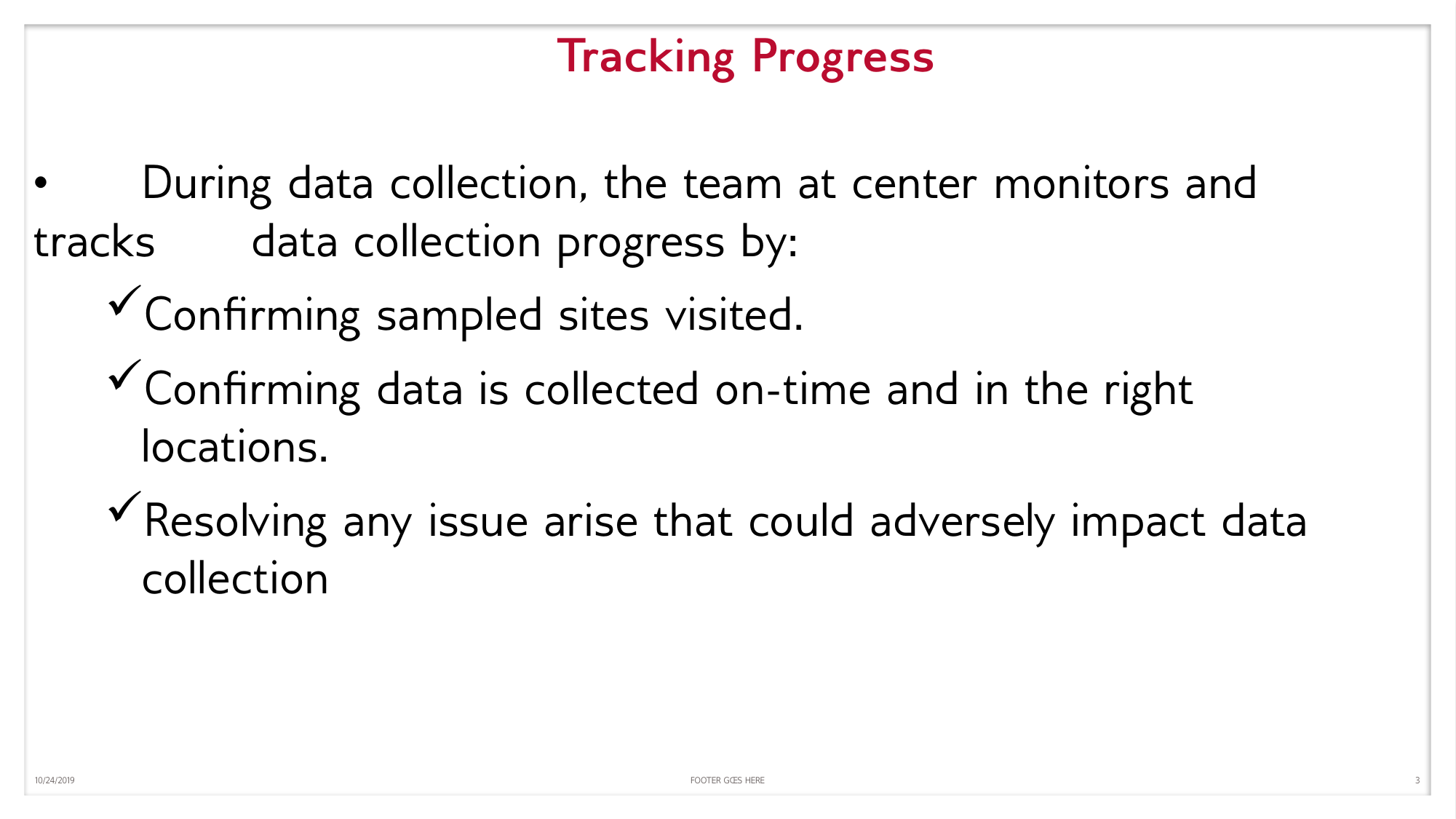

10/24/2019
FOOTER GOES HERE
3
# Tracking Progress
•	During data collection, the team at center monitors and tracks 	data collection progress by:
Confirming sampled sites visited.
Confirming data is collected on-time and in the right locations.
Resolving any issue arise that could adversely impact data collection